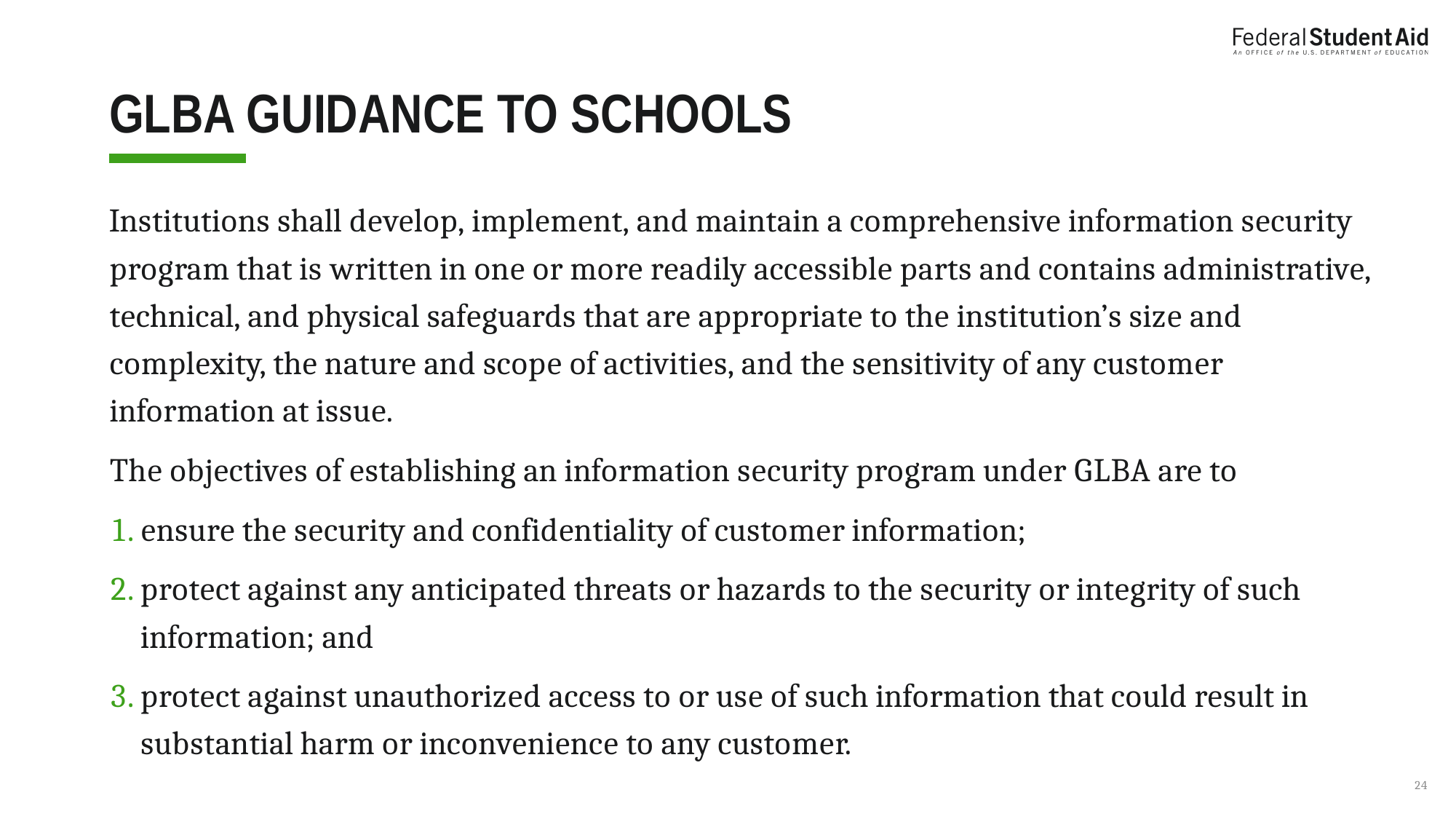

# GLBA Guidance to schools
Institutions shall develop, implement, and maintain a comprehensive information security program that is written in one or more readily accessible parts and contains administrative, technical, and physical safeguards that are appropriate to the institution’s size and complexity, the nature and scope of activities, and the sensitivity of any customer information at issue.
The objectives of establishing an information security program under GLBA are to
ensure the security and confidentiality of customer information;
protect against any anticipated threats or hazards to the security or integrity of such information; and
protect against unauthorized access to or use of such information that could result in substantial harm or inconvenience to any customer.
24